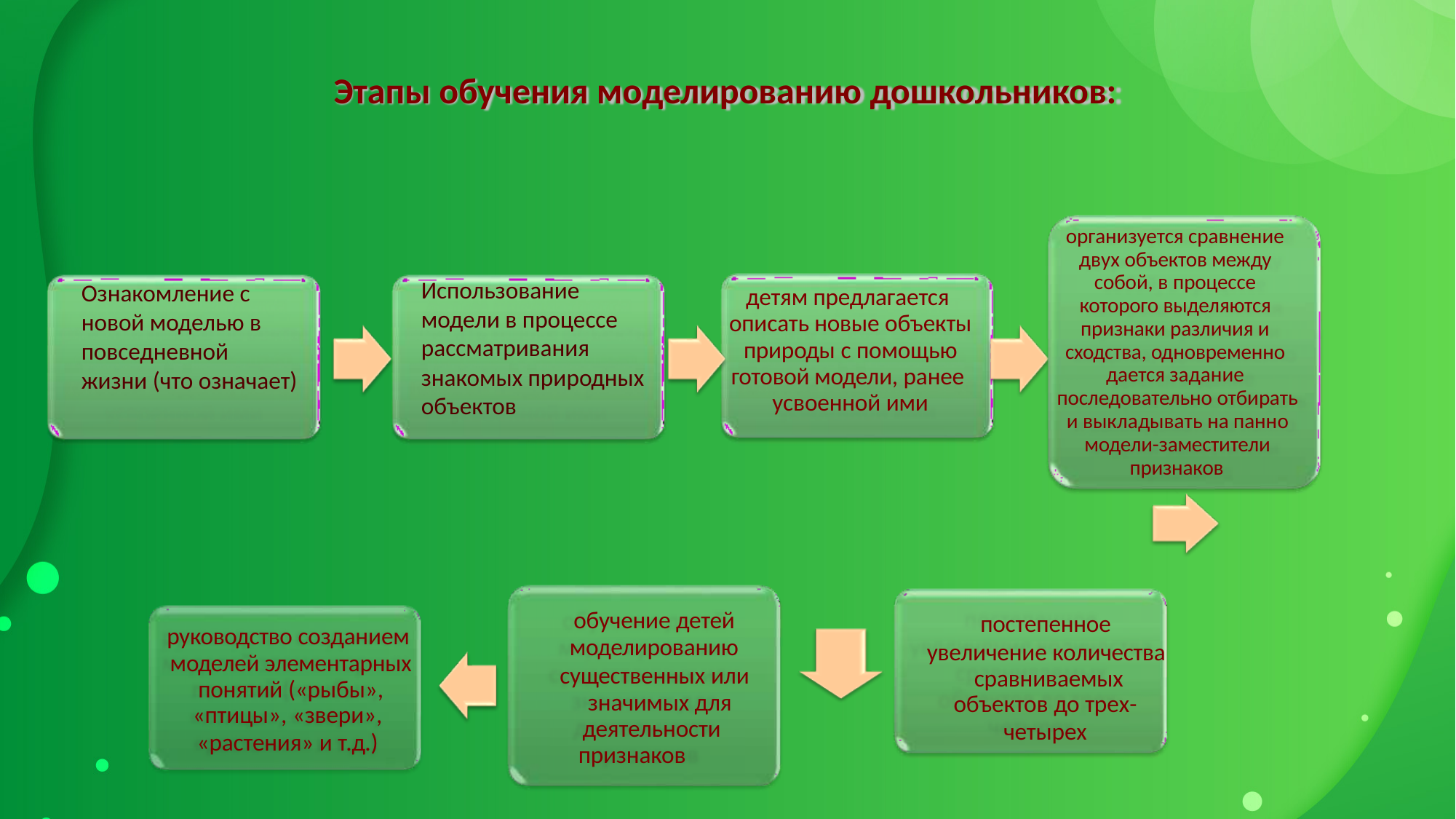

# Этапы обучения моделированию дошкольников:

организуется сравнение  двух объектов между  собой, в процессе  которого выделяются  признаки различия и  сходства, одновременно  дается задание  последовательно отбирать  и выкладывать на панно  модели-заместители
признаков
Использование модели в процессе
рассматривания знакомых природных объектов
Ознакомление с новой моделью в повседневной
жизни (что означает)

детям предлагается  описать новые объекты  природы с помощью  готовой модели, ранее  усвоенной ими

обучение детей
моделированию
существенных или  значимых для  деятельности
признаков
постепенное
увеличение количества  сравниваемых
объектов до трех-
четырех

руководство созданием  моделей элементарных  понятий («рыбы»,
«птицы», «звери»,
«растения» и т.д.)